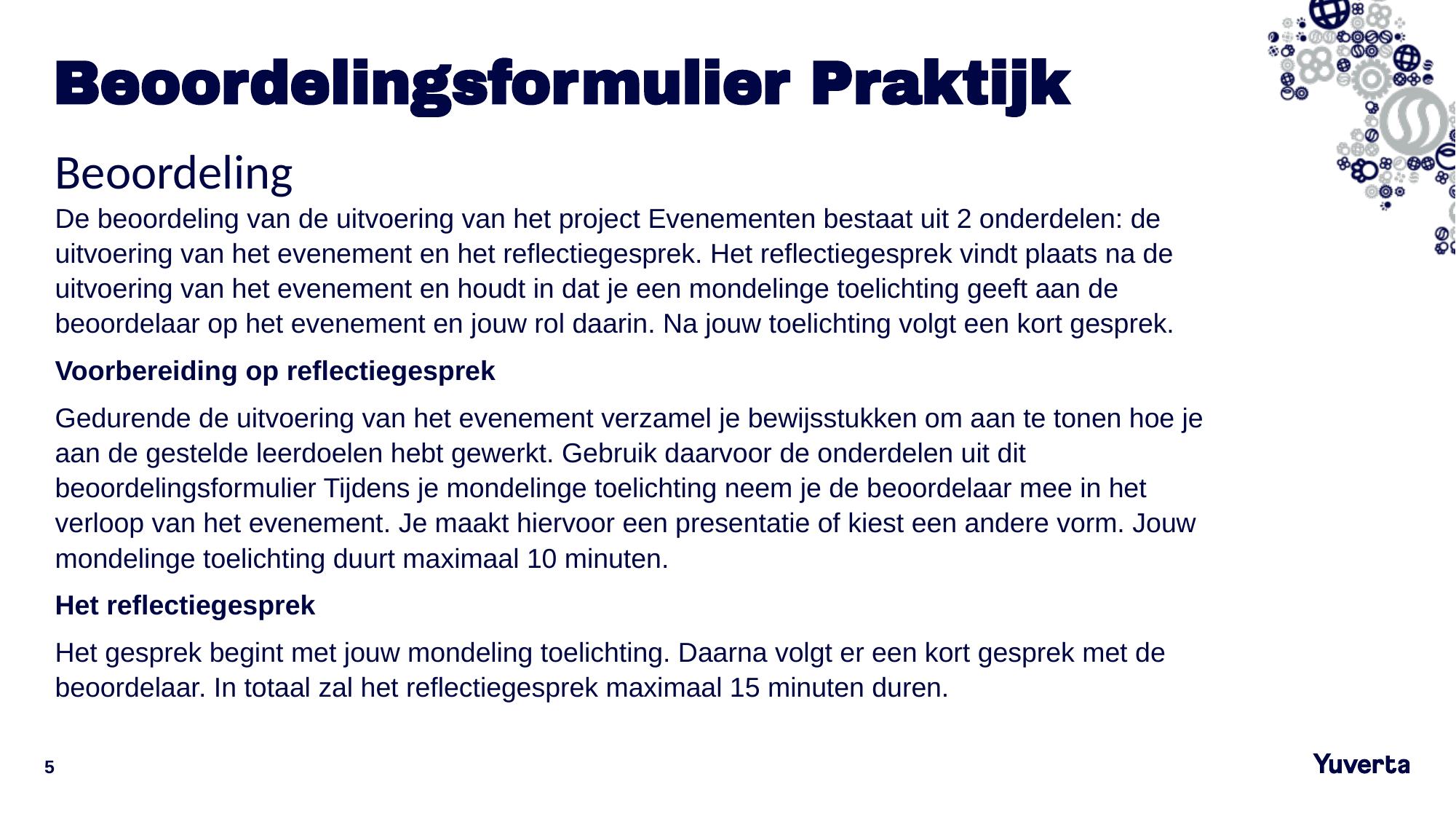

# Beoordelingsformulier Praktijk
Beoordeling
De beoordeling van de uitvoering van het project Evenementen bestaat uit 2 onderdelen: de uitvoering van het evenement en het reflectiegesprek. Het reflectiegesprek vindt plaats na de uitvoering van het evenement en houdt in dat je een mondelinge toelichting geeft aan de beoordelaar op het evenement en jouw rol daarin. Na jouw toelichting volgt een kort gesprek.
Voorbereiding op reflectiegesprek
Gedurende de uitvoering van het evenement verzamel je bewijsstukken om aan te tonen hoe je aan de gestelde leerdoelen hebt gewerkt. Gebruik daarvoor de onderdelen uit dit beoordelingsformulier Tijdens je mondelinge toelichting neem je de beoordelaar mee in het verloop van het evenement. Je maakt hiervoor een presentatie of kiest een andere vorm. Jouw mondelinge toelichting duurt maximaal 10 minuten.
Het reflectiegesprek
Het gesprek begint met jouw mondeling toelichting. Daarna volgt er een kort gesprek met de beoordelaar. In totaal zal het reflectiegesprek maximaal 15 minuten duren.
5
4-3-2021